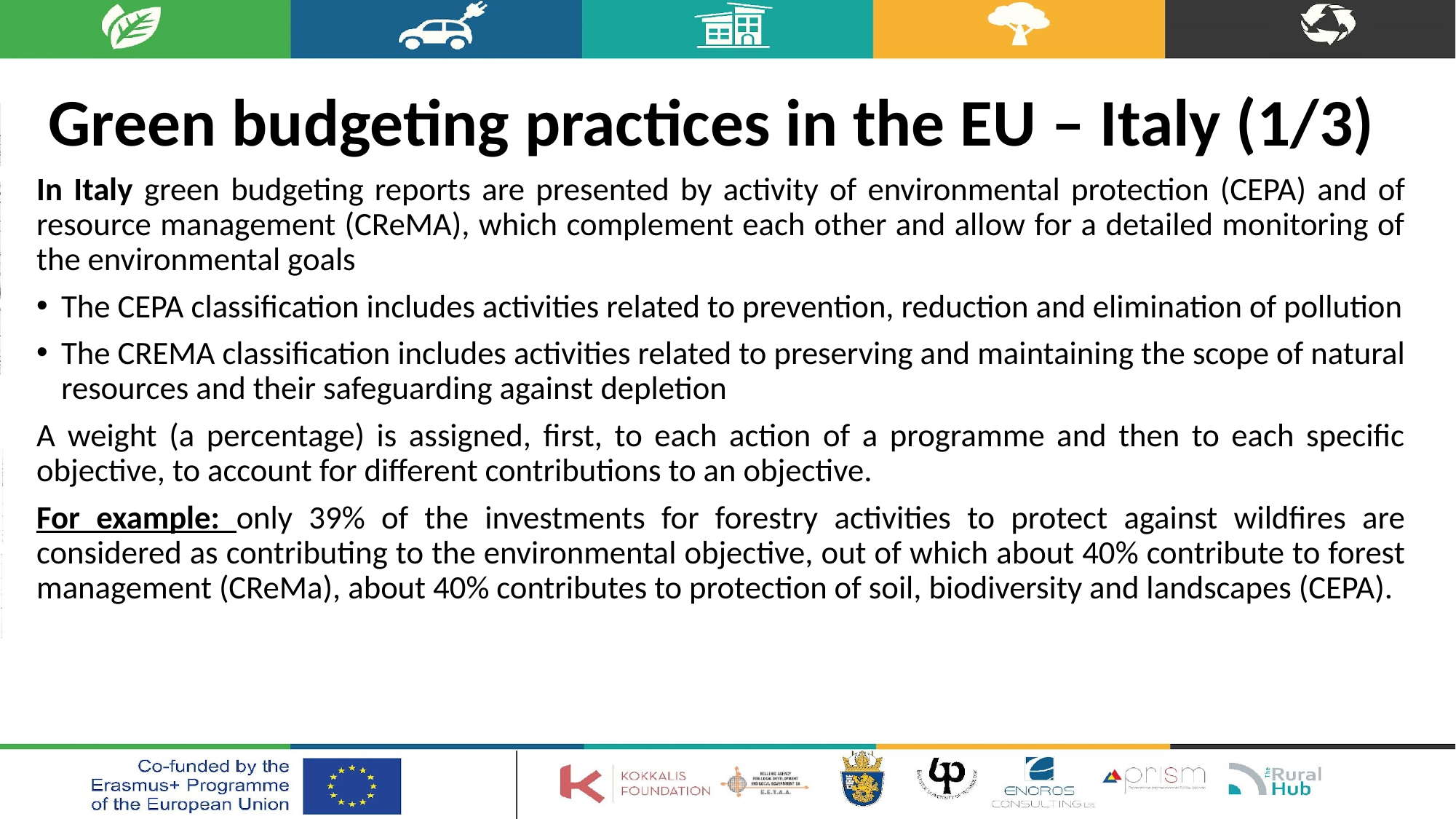

# Green budgeting practices in the EU – Italy (1/3)
In Italy green budgeting reports are presented by activity of environmental protection (CEPA) and of resource management (CReMA), which complement each other and allow for a detailed monitoring of the environmental goals
The CEPA classification includes activities related to prevention, reduction and elimination of pollution
The CREMA classification includes activities related to preserving and maintaining the scope of natural resources and their safeguarding against depletion
A weight (a percentage) is assigned, first, to each action of a programme and then to each specific objective, to account for different contributions to an objective.
For example: only 39% of the investments for forestry activities to protect against wildfires are considered as contributing to the environmental objective, out of which about 40% contribute to forest management (CReMa), about 40% contributes to protection of soil, biodiversity and landscapes (CEPA).